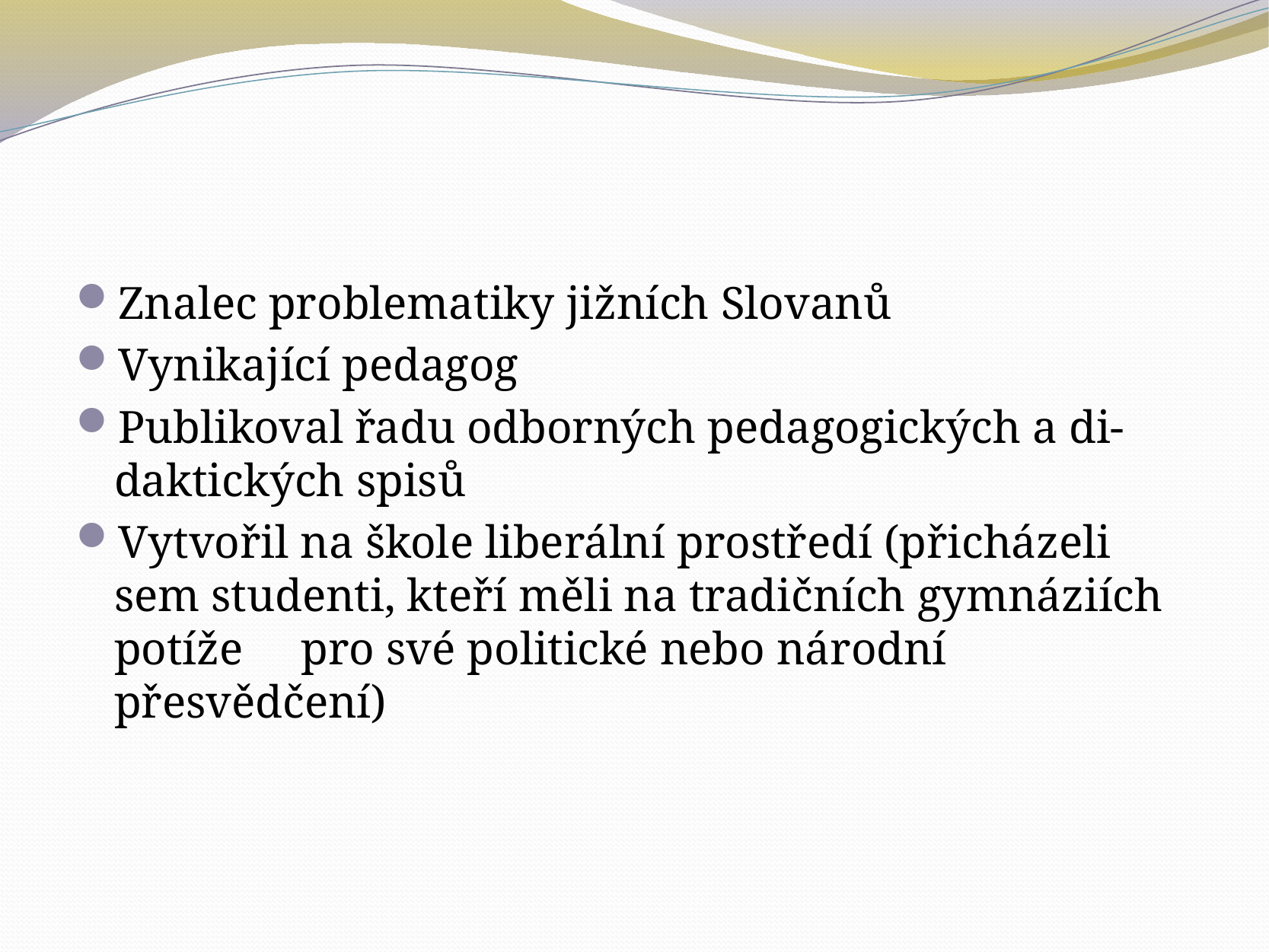

#
Znalec problematiky jižních Slovanů
Vynikající pedagog
Publikoval řadu odborných pedagogických a di-daktických spisů
Vytvořil na škole liberální prostředí (přicházeli sem studenti, kteří měli na tradičních gymnáziích potíže     pro své politické nebo národní přesvědčení)